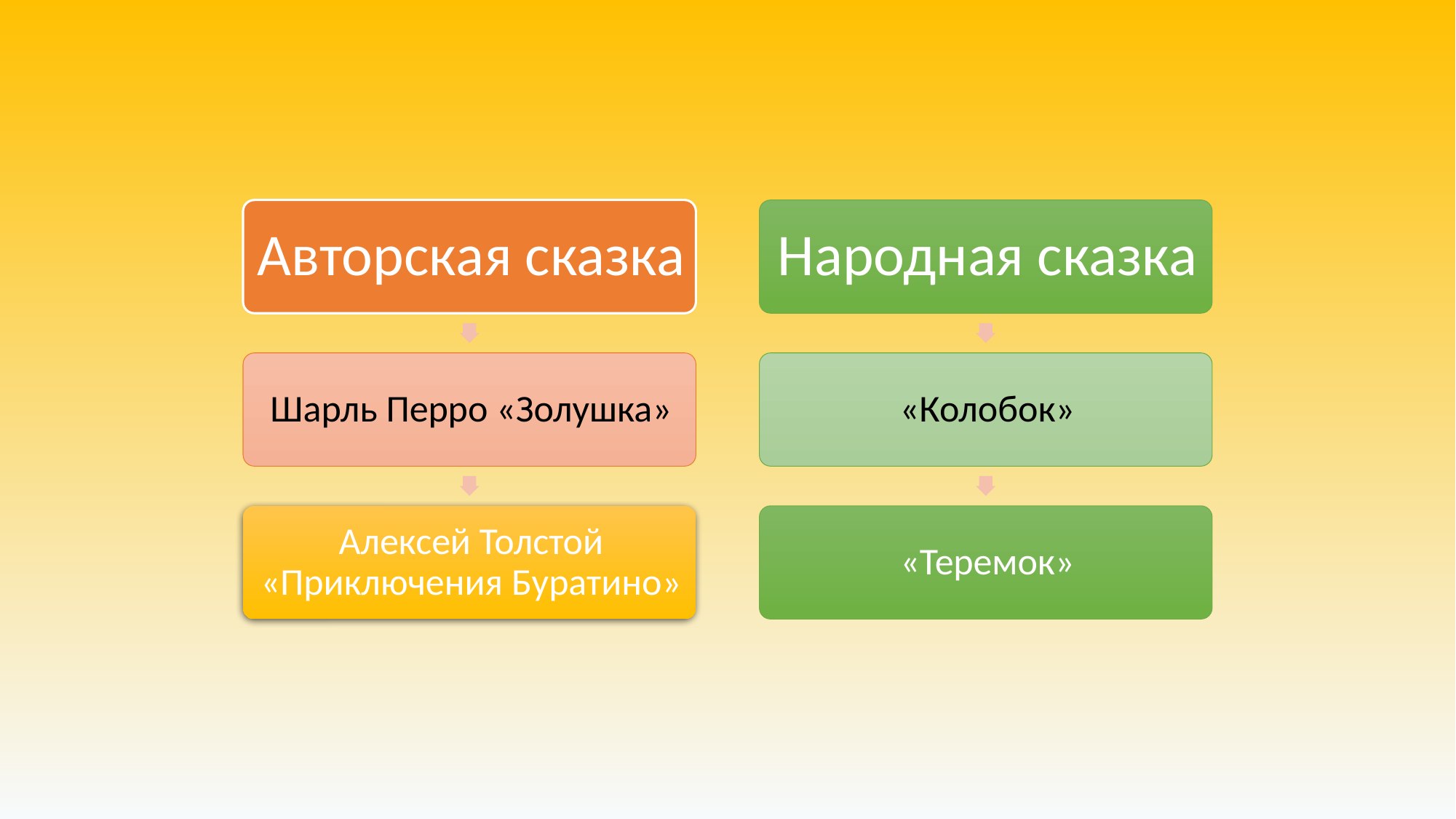

Авторская сказка
Шарль Перро «Золушка»
Алексей Толстой «Приключения Буратино»
Народная сказка
«Колобок»
«Теремок»